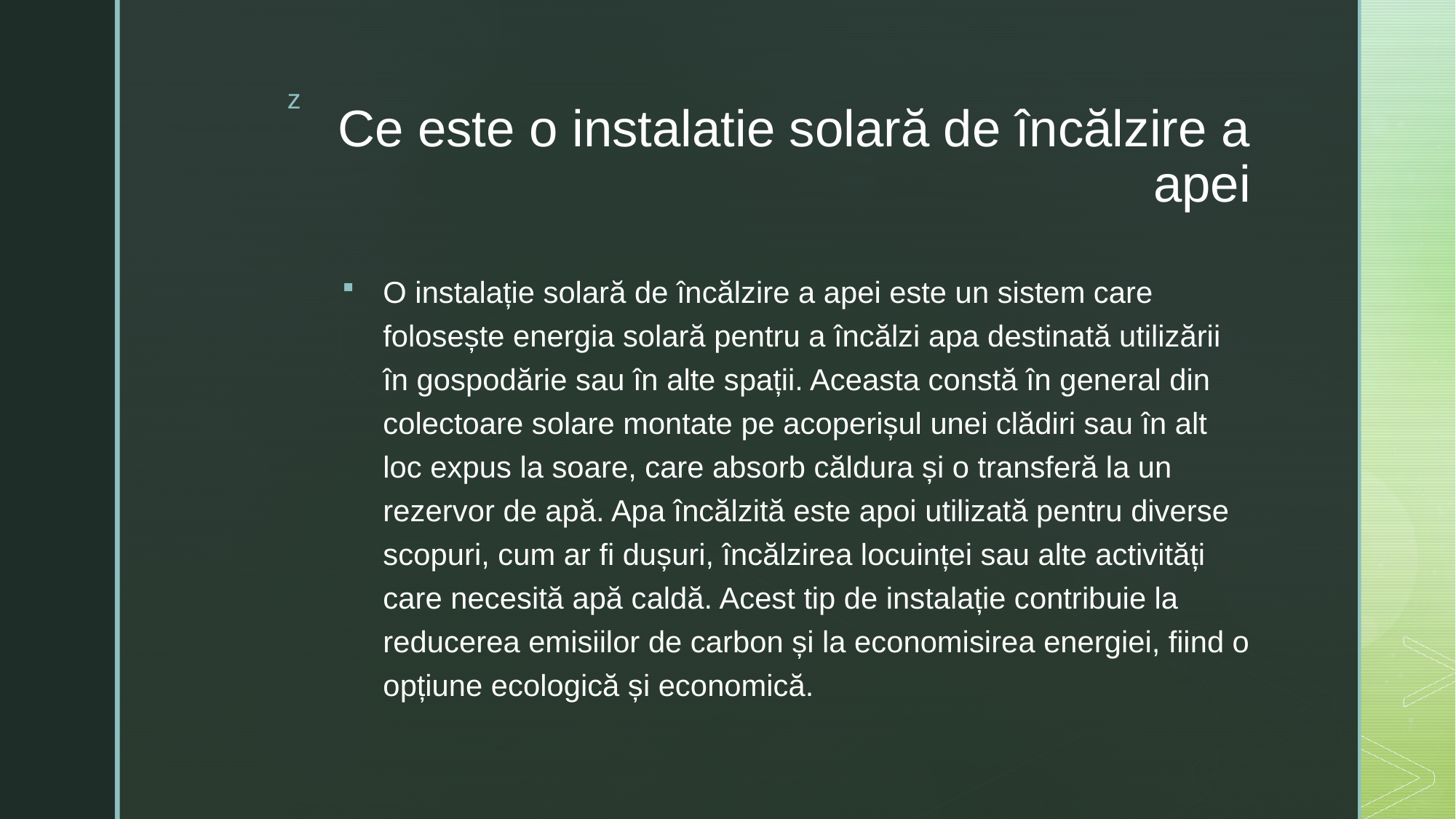

# Ce este o instalatie solară de încălzire a apei
O instalație solară de încălzire a apei este un sistem care folosește energia solară pentru a încălzi apa destinată utilizării în gospodărie sau în alte spații. Aceasta constă în general din colectoare solare montate pe acoperișul unei clădiri sau în alt loc expus la soare, care absorb căldura și o transferă la un rezervor de apă. Apa încălzită este apoi utilizată pentru diverse scopuri, cum ar fi dușuri, încălzirea locuinței sau alte activități care necesită apă caldă. Acest tip de instalație contribuie la reducerea emisiilor de carbon și la economisirea energiei, fiind o opțiune ecologică și economică.